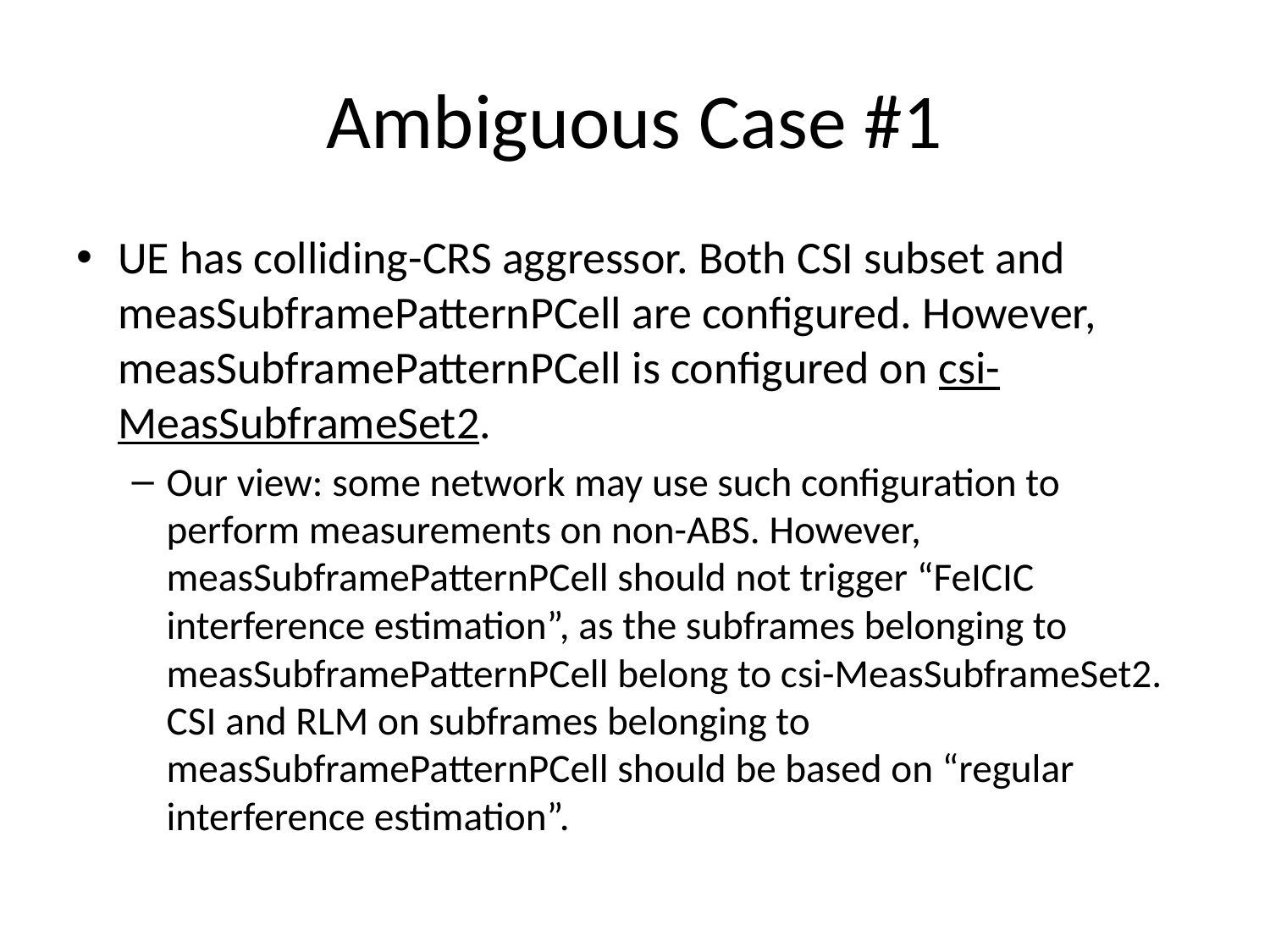

# Ambiguous Case #1
UE has colliding-CRS aggressor. Both CSI subset and measSubframePatternPCell are configured. However, measSubframePatternPCell is configured on csi-MeasSubframeSet2.
Our view: some network may use such configuration to perform measurements on non-ABS. However, measSubframePatternPCell should not trigger “FeICIC interference estimation”, as the subframes belonging to measSubframePatternPCell belong to csi-MeasSubframeSet2. CSI and RLM on subframes belonging to measSubframePatternPCell should be based on “regular interference estimation”.